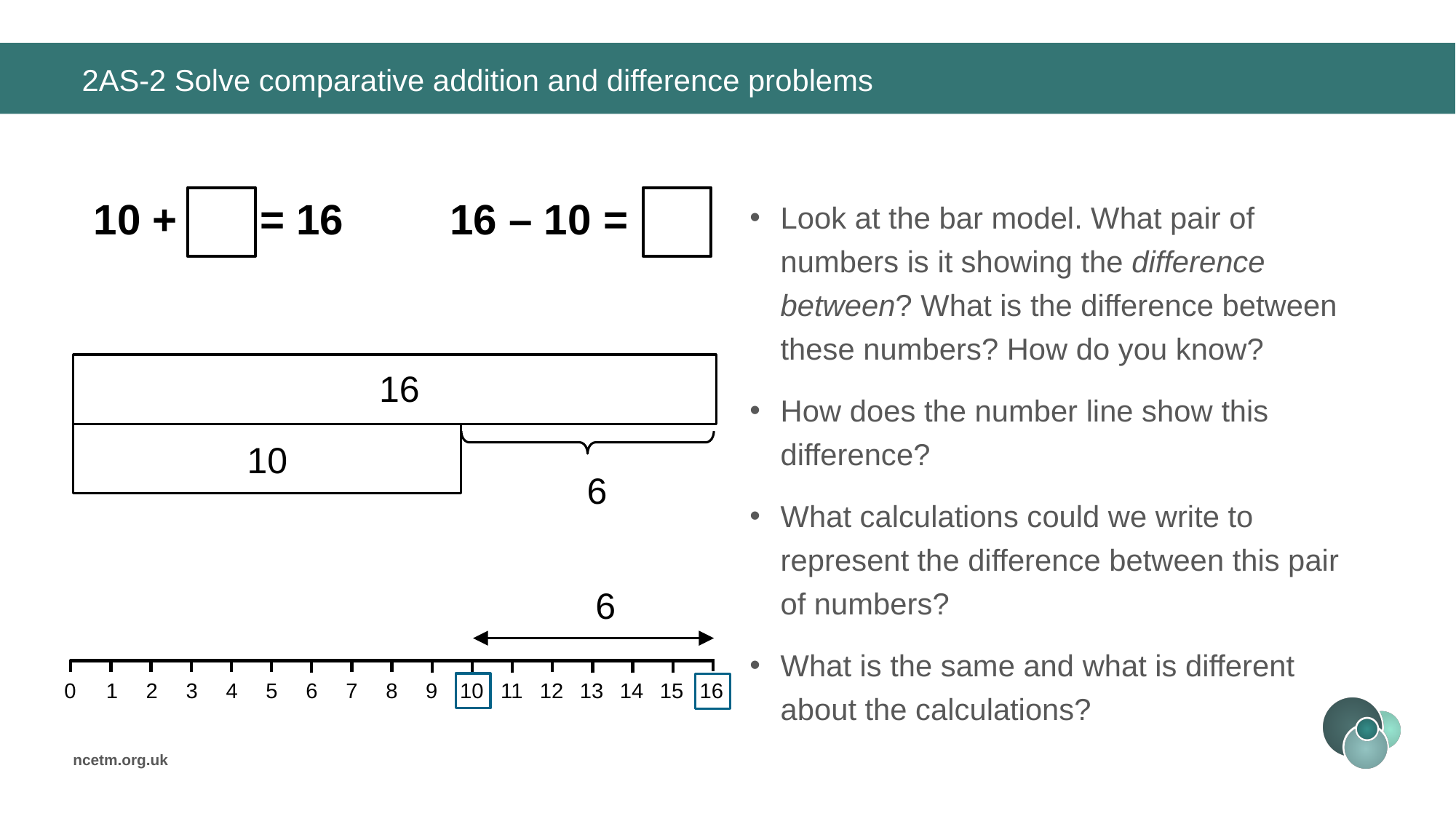

# 2AS-2 Solve comparative addition and difference problems
Look at the bar model. What pair of numbers is it showing the difference between? What is the difference between these numbers? How do you know?
How does the number line show this difference?
What calculations could we write to represent the difference between this pair of numbers?
What is the same and what is different about the calculations?

10 +       = 16         16 – 10 = ___

16

10
6
6
0
1
2
3
4
5
6
7
8
9
10
11
12
13
14
15
16